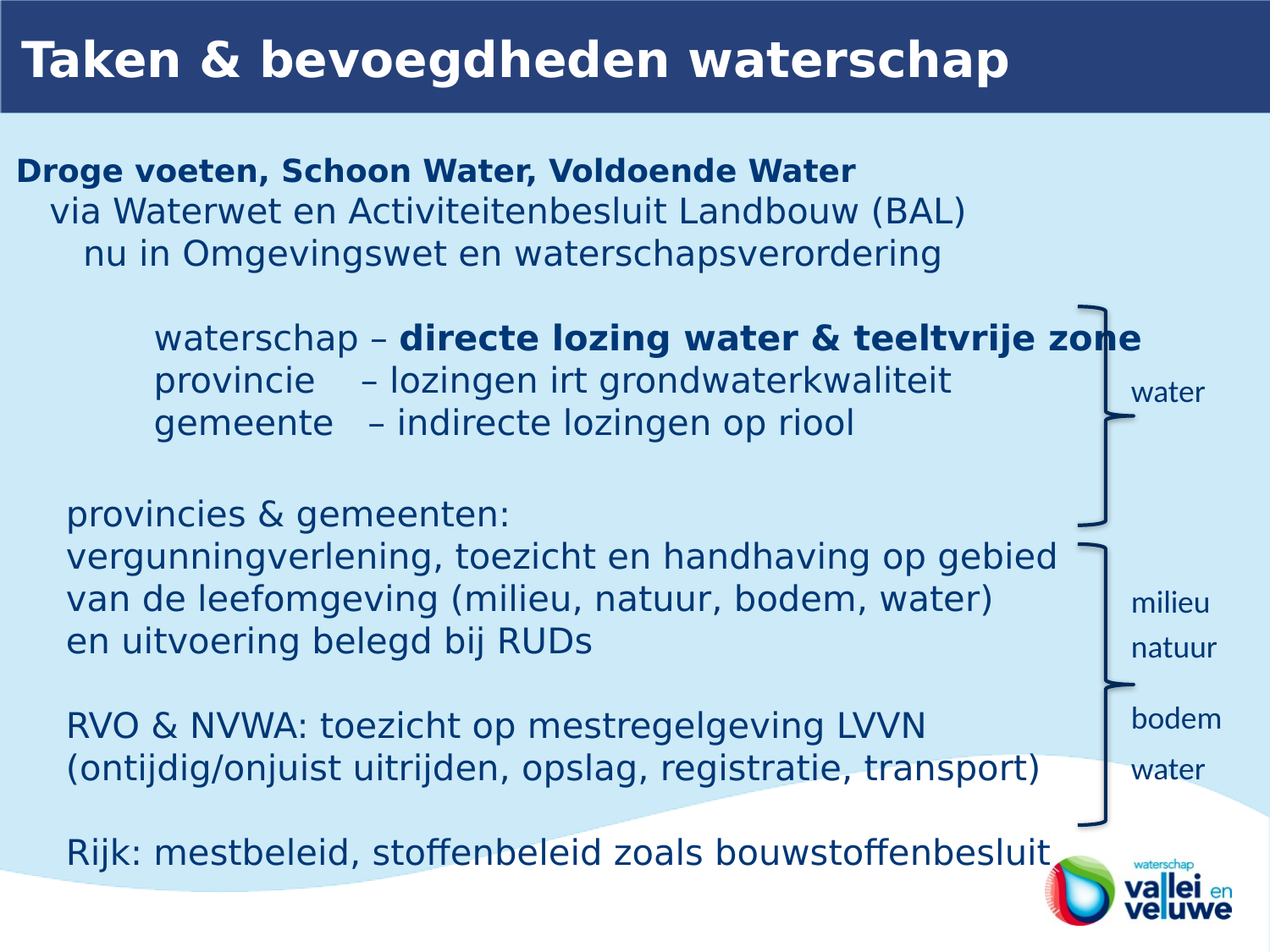

Taken & bevoegdheden waterschap
Droge voeten, Schoon Water, Voldoende Water
   via Waterwet en Activiteitenbesluit Landbouw (BAL)
      nu in Omgevingswet en waterschapsverordering
 	 waterschap – directe lozing water & teeltvrije zone
	 provincie    – lozingen irt grondwaterkwaliteit
	 gemeente   – indirecte lozingen op riool
provincies & gemeenten:
vergunningverlening, toezicht en handhaving op gebied
van de leefomgeving (milieu, natuur, bodem, water)
en uitvoering belegd bij RUDs
RVO & NVWA: toezicht op mestregelgeving LVVN
(ontijdig/onjuist uitrijden, opslag, registratie, transport)
Rijk: mestbeleid, stoffenbeleid zoals bouwstoffenbesluit

water

milieu
natuur
bodem
water